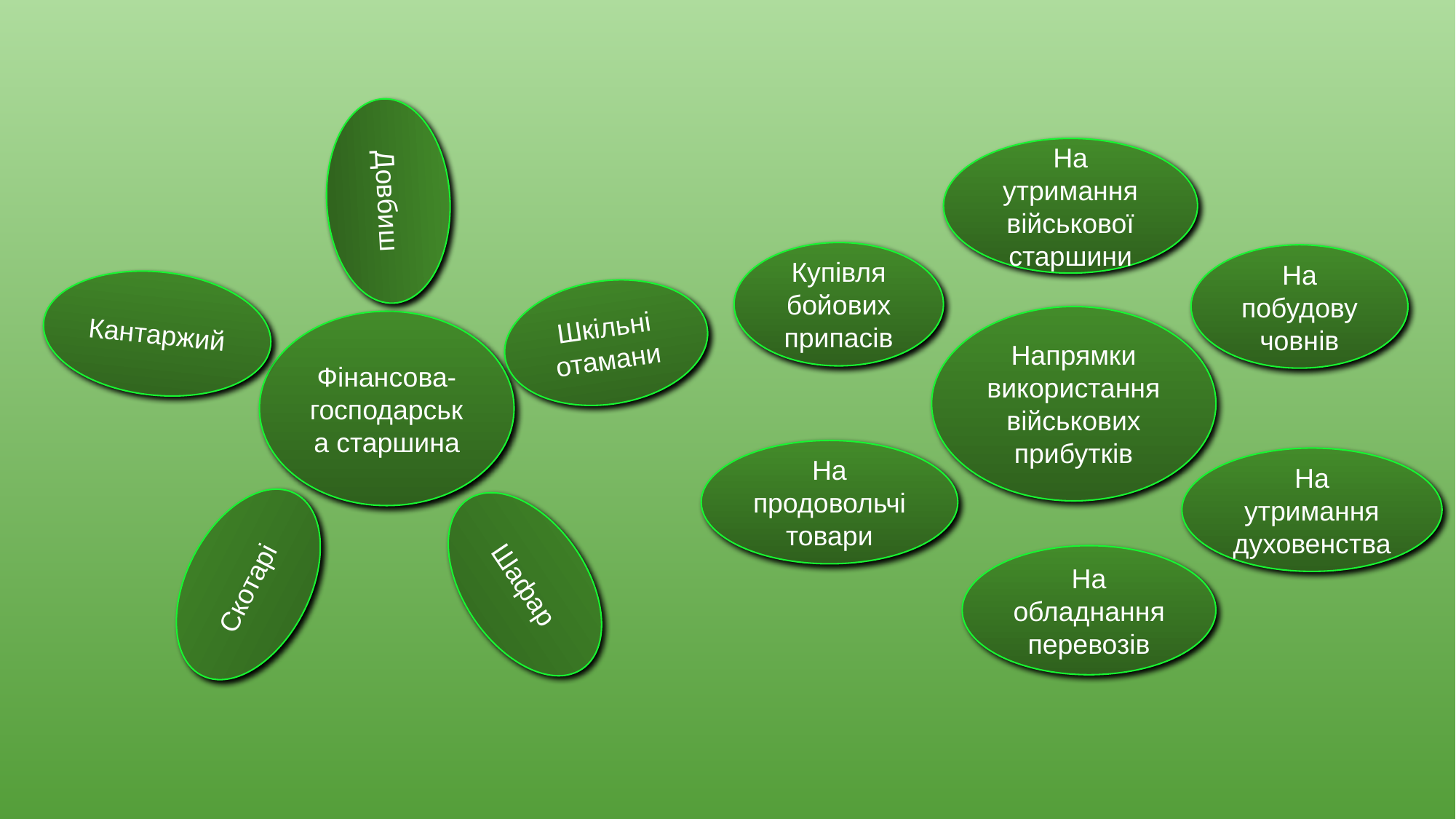

На утримання військової старшини
Довбиш
Купівля бойових припасів
На побудову човнів
Кантаржий
Шкільні отамани
Напрямки використання військових прибутків
Фінансова-господарська старшина
На продовольчі товари
На утримання духовенства
Шафар
Скотарі
На обладнання перевозів